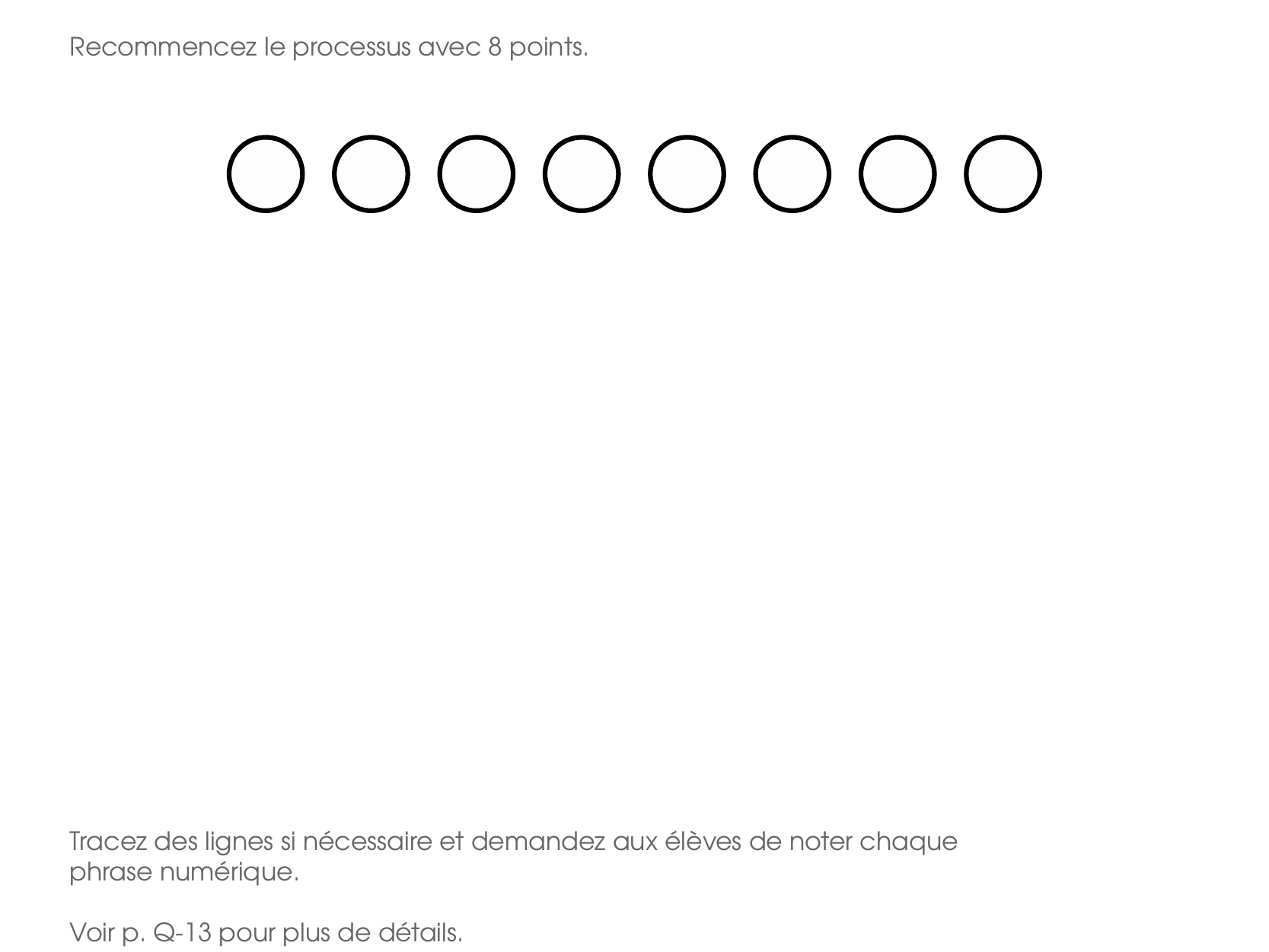

Recommencez le processus avec 8 points.

Tracez des lignes si nécessaire et demandez aux élèves de noter chaque phrase numérique.
Voir p. Q-13 pour plus de détails.